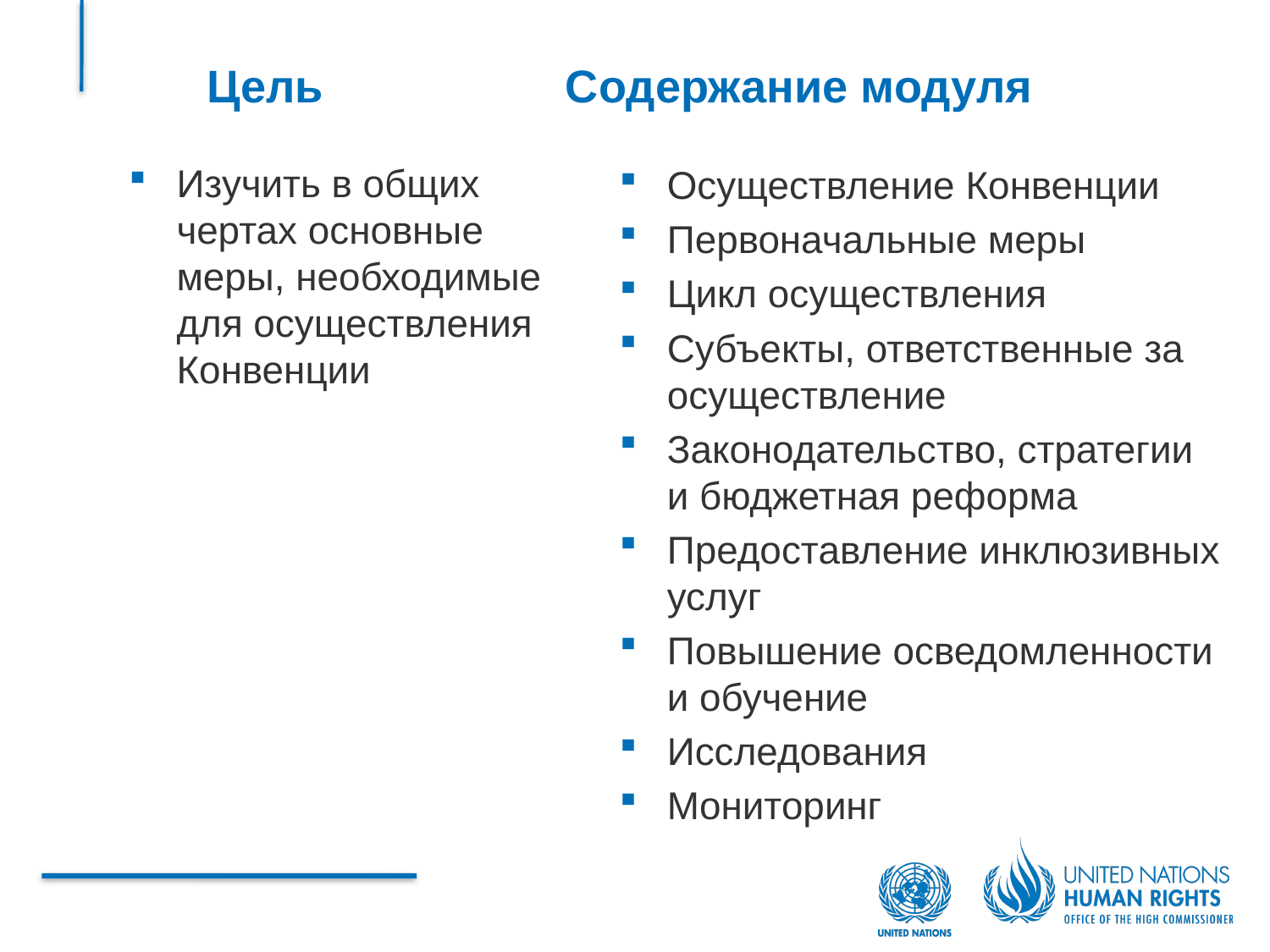

Цель
Содержание модуля
Изучить в общих чертах основные меры, необходимые для осуществления Конвенции

Осуществление Конвенции
Первоначальные меры
Цикл осуществления
Субъекты, ответственные за осуществление
Законодательство, стратегии и бюджетная реформа
Предоставление инклюзивных услуг
Повышение осведомленности и обучение
Исследования
Мониторинг